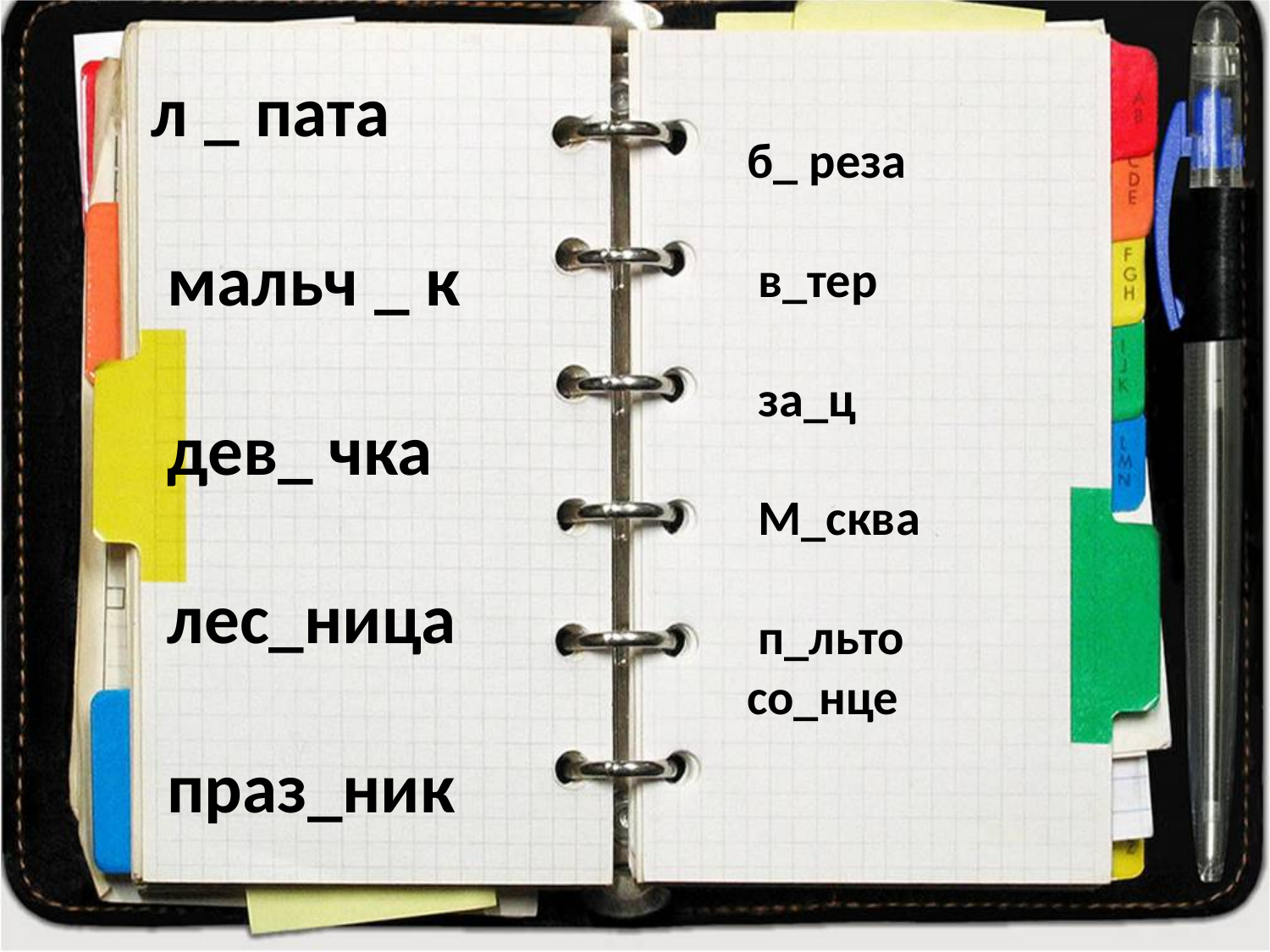

л _ пата
 мальч _ к
 дев_ чка
 лес_ница
 праз_ник
# б_ реза в_тер за_ц М_сква п_льто со_нце